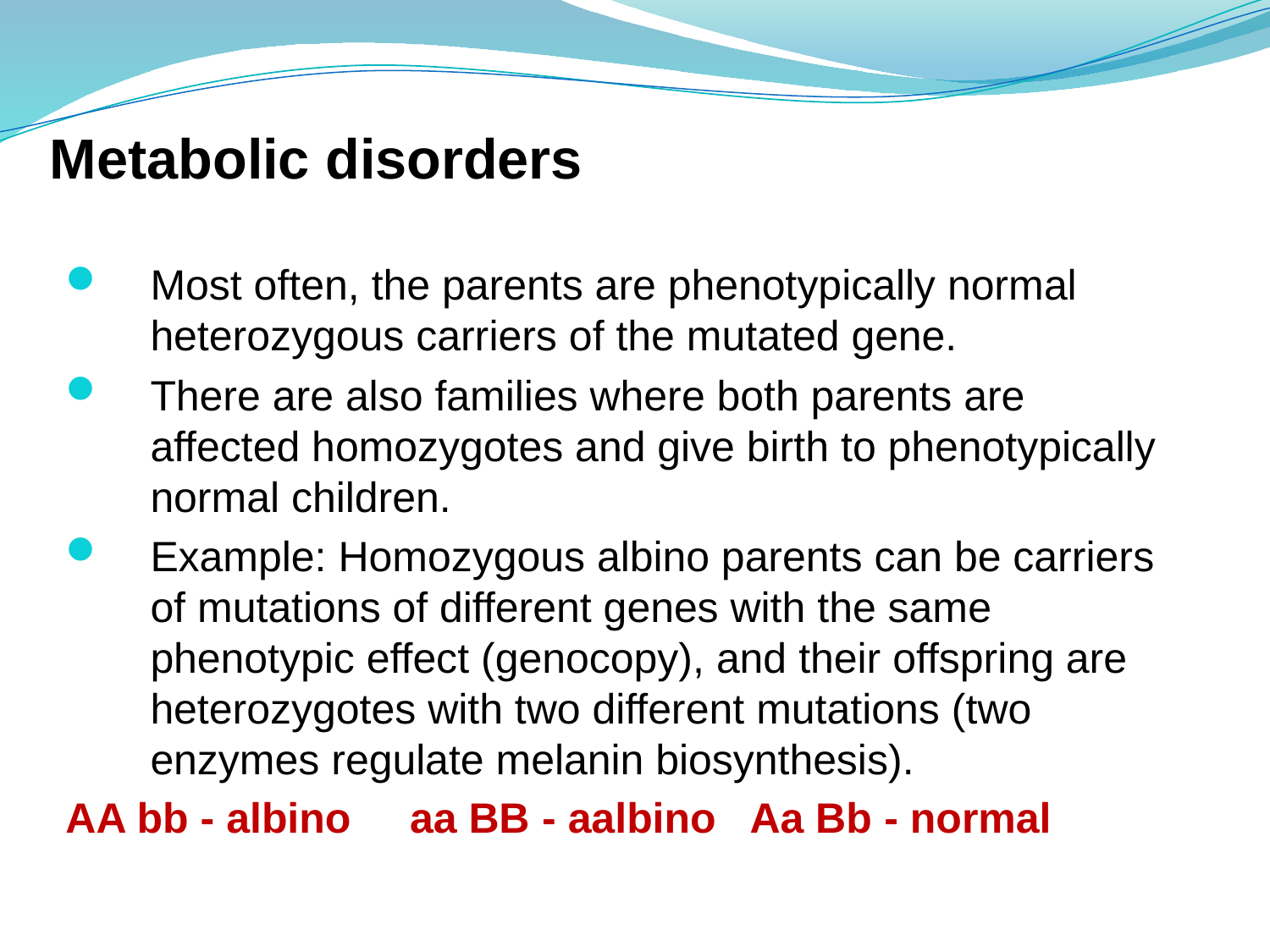

# Metabolic disorders

Most often, the parents are phenotypically normal heterozygous carriers of the mutated gene.
There are also families where both parents are affected homozygotes and give birth to phenotypically normal children.
Example: Homozygous albino parents can be carriers of mutations of different genes with the same phenotypic effect (genocopy), and their offspring are heterozygotes with two different mutations (two enzymes regulate melanin biosynthesis).
AA bb - albino     aa BB - aalbino   Aa Bb - normal